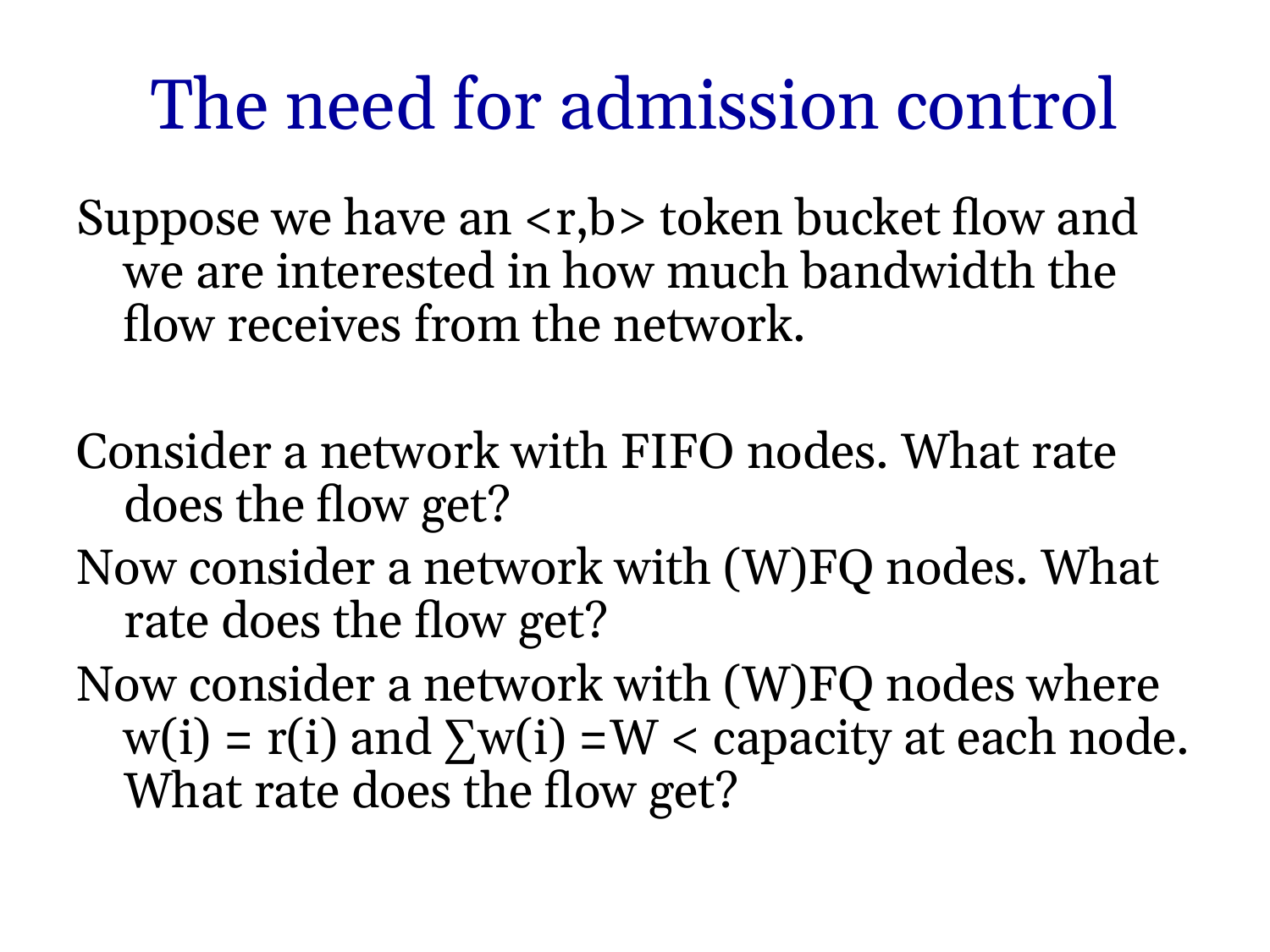

# The need for admission control
Suppose we have an <r,b> token bucket flow and we are interested in how much bandwidth the flow receives from the network.

Consider a network with FIFO nodes. What rate does the flow get?
Now consider a network with (W)FQ nodes. What rate does the flow get?
Now consider a network with (W)FQ nodes where w(i) = r(i) and ∑w(i) =W < capacity at each node. What rate does the flow get?